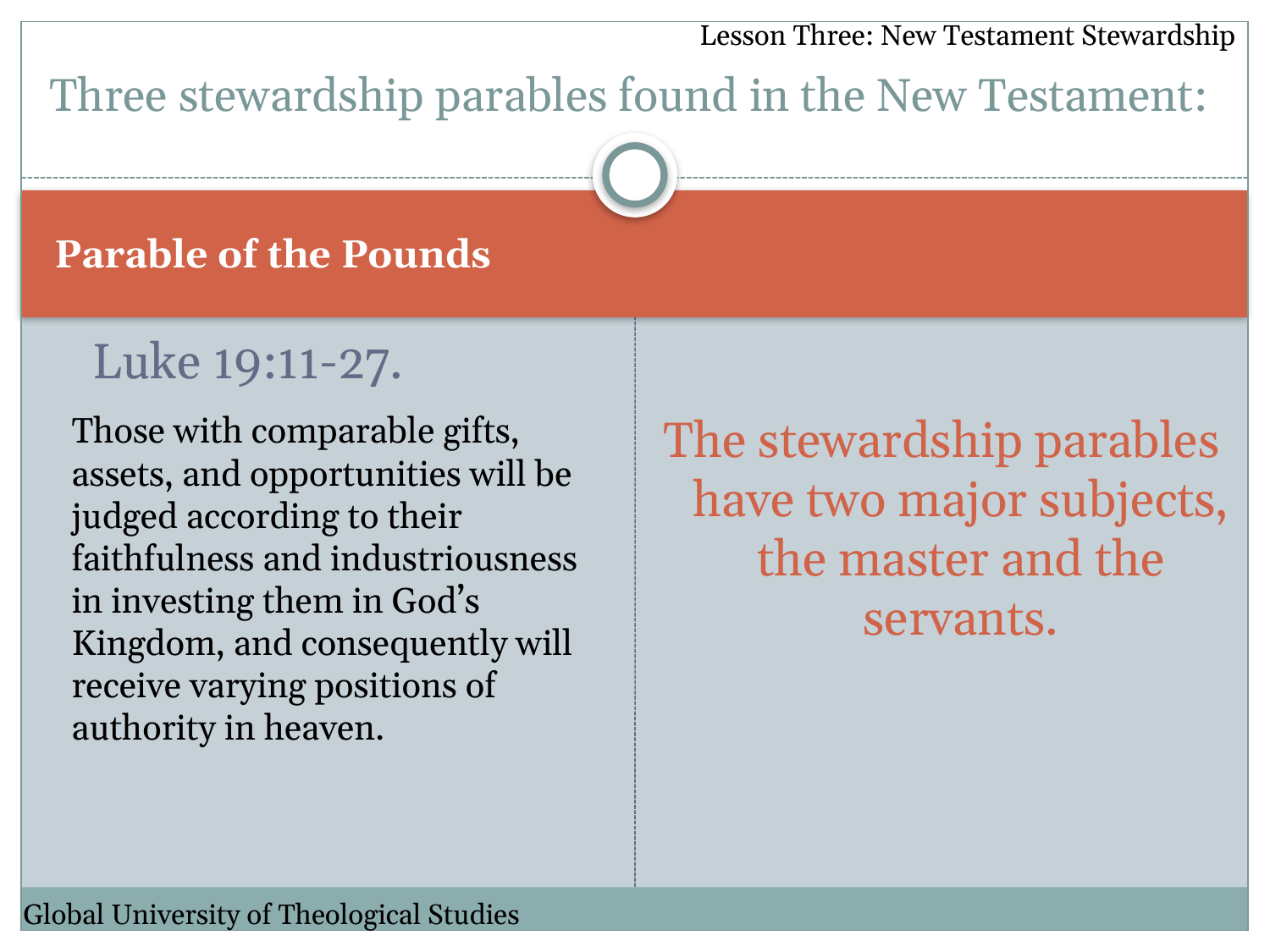

Lesson Three: New Testament Stewardship
# Three stewardship parables found in the New Testament:
Parable of the Pounds
	Luke 19:11-27.
	Those with comparable gifts, assets, and opportunities will be judged according to their faithfulness and industriousness in investing them in God’s Kingdom, and consequently will receive varying positions of authority in heaven.
The stewardship parables have two major subjects, the master and the servants.
Global University of Theological Studies